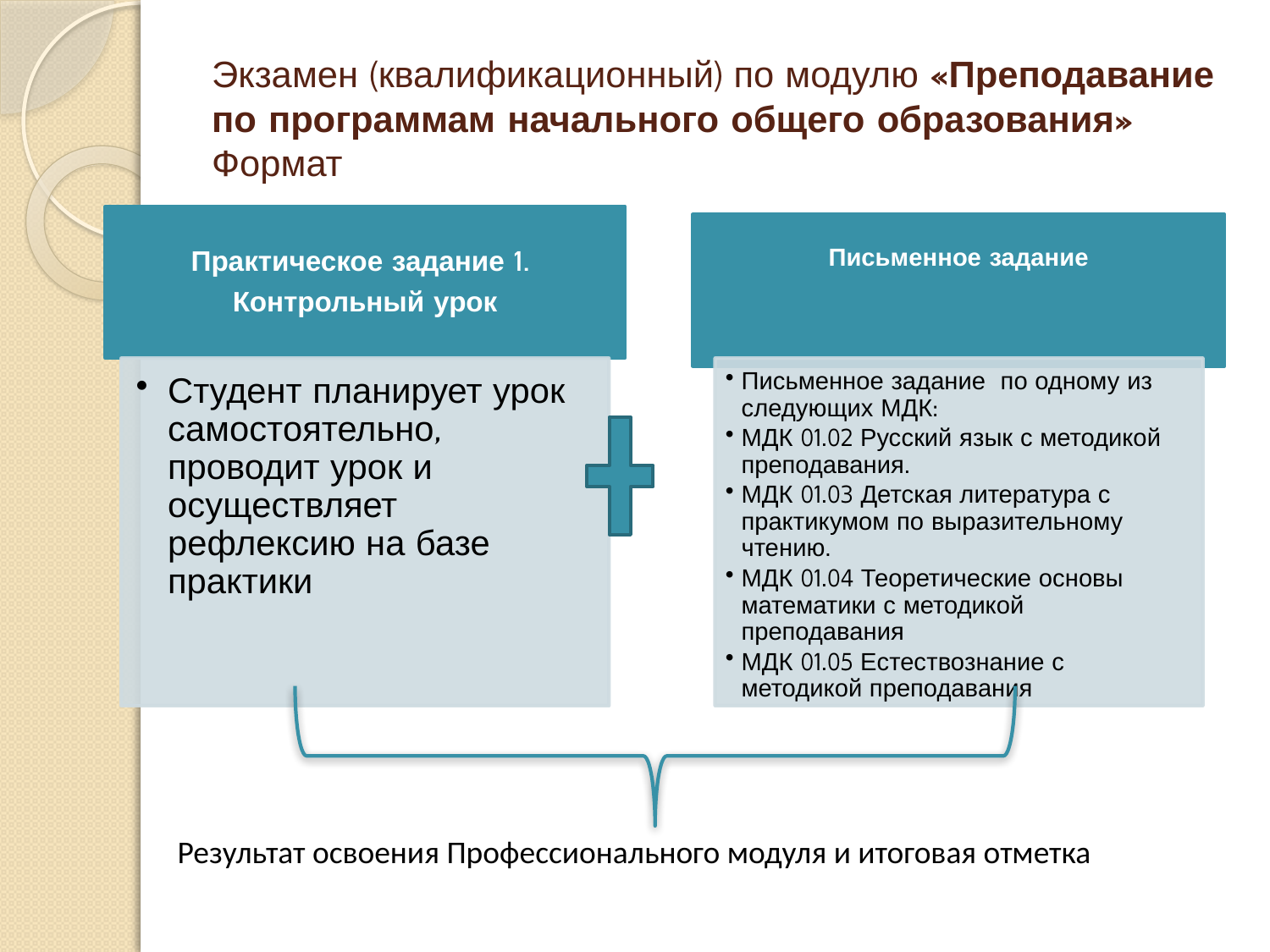

# Экзамен (квалификационный) по модулю «Преподавание по программам начального общего образования» Формат
Практическое задание 1.
Контрольный урок
Студент планирует урок самостоятельно, проводит урок и осуществляет рефлексию на базе практики
Письменное задание

Письменное задание  по одному из следующих МДК:
МДК 01.02 Русский язык с методикой преподавания.
МДК 01.03 Детская литература с практикумом по выразительному чтению.
МДК 01.04 Теоретические основы математики с методикой преподавания
МДК 01.05 Естествознание с методикой преподавания

Результат освоения Профессионального модуля и итоговая отметка